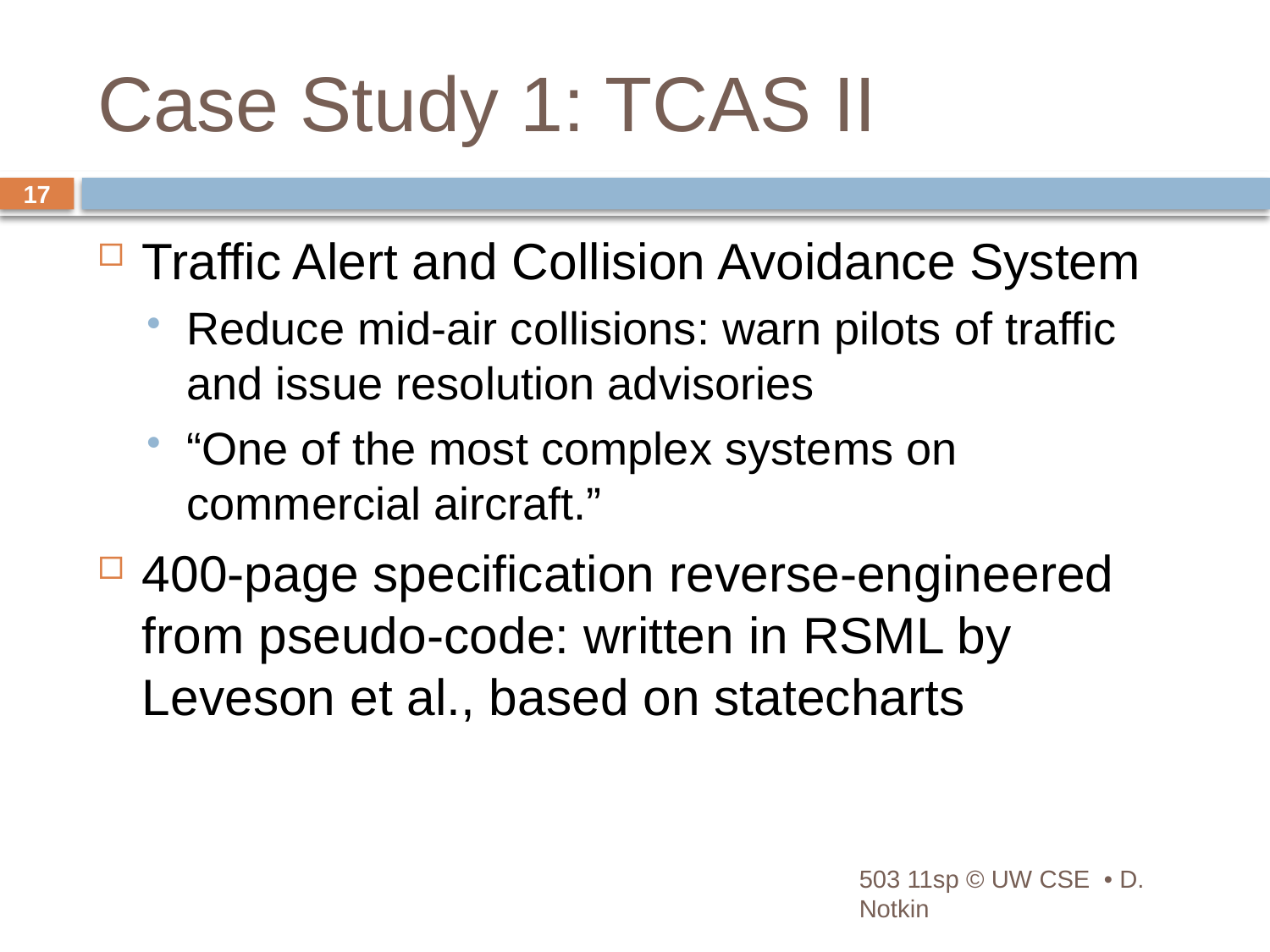

# Case Study 1: TCAS II
17
Traffic Alert and Collision Avoidance System
Reduce mid-air collisions: warn pilots of traffic and issue resolution advisories
“One of the most complex systems on commercial aircraft.”
400-page specification reverse-engineered from pseudo-code: written in RSML by Leveson et al., based on statecharts

503 11sp © UW CSE  • D. Notkin